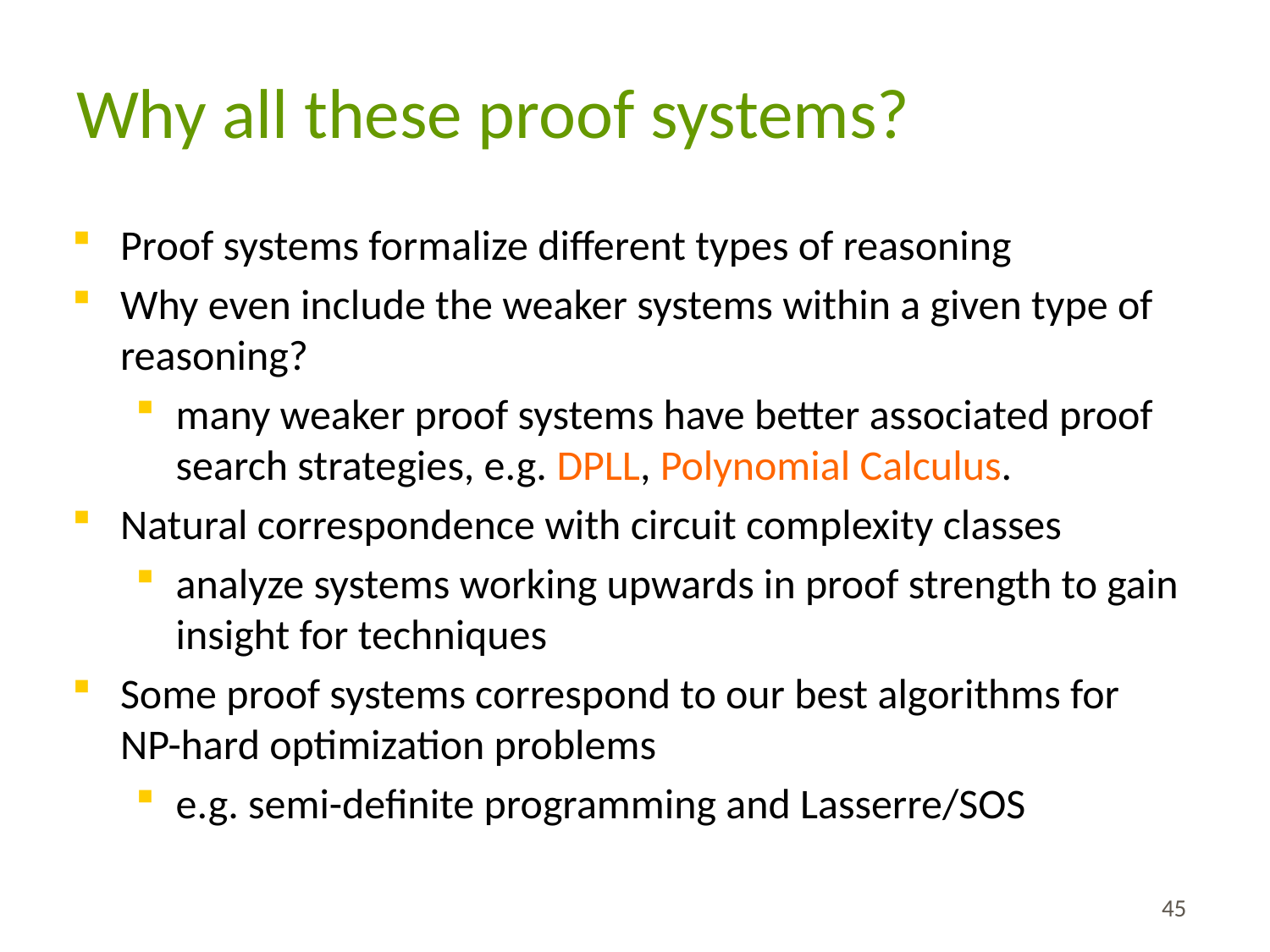

# Why all these proof systems?
Proof systems formalize different types of reasoning
Why even include the weaker systems within a given type of reasoning?
many weaker proof systems have better associated proof search strategies, e.g. DPLL, Polynomial Calculus.
Natural correspondence with circuit complexity classes
analyze systems working upwards in proof strength to gain insight for techniques
Some proof systems correspond to our best algorithms for     NP-hard optimization problems
e.g. semi-definite programming and Lasserre/SOS

45